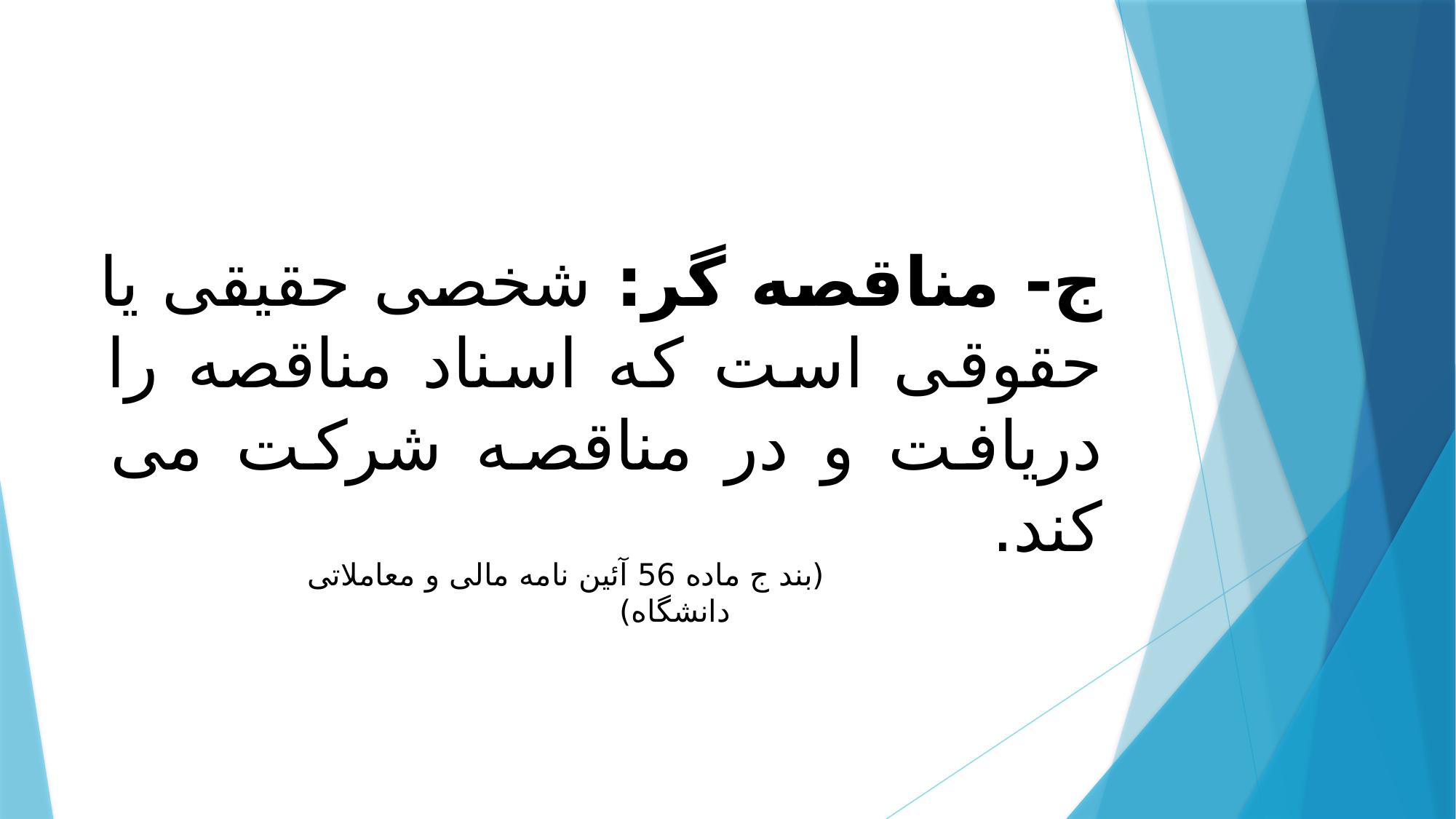

ج- مناقصه گر: شخصی حقیقی یا حقوقی است که اسناد مناقصه را دریافت و در مناقصه شرکت می کند.
 			(بند ج ماده 56 آئین نامه مالی و معاملاتی دانشگاه)